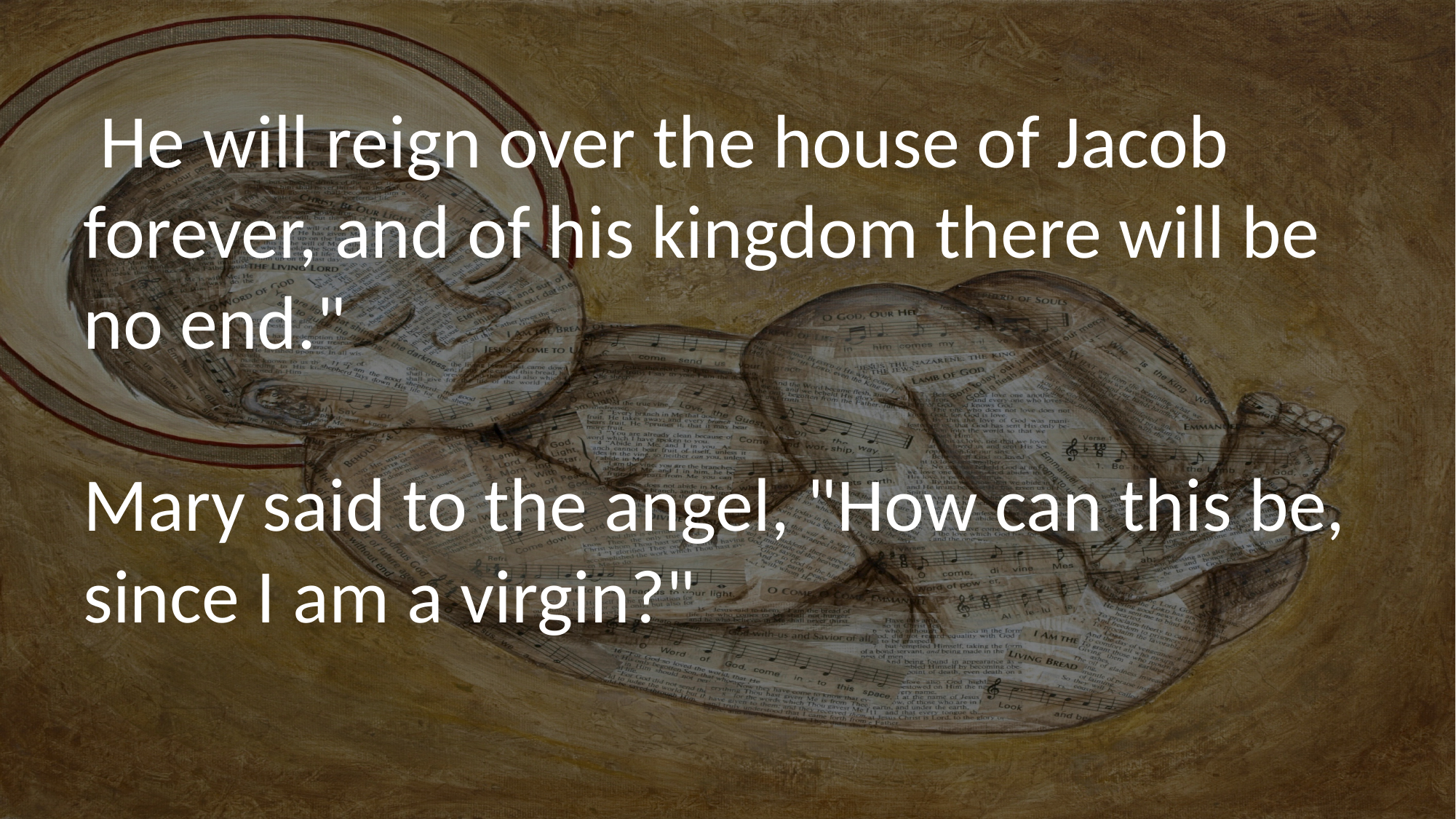

He will reign over the house of Jacob forever, and of his kingdom there will be no end."

Mary said to the angel, "How can this be, since I am a virgin?"